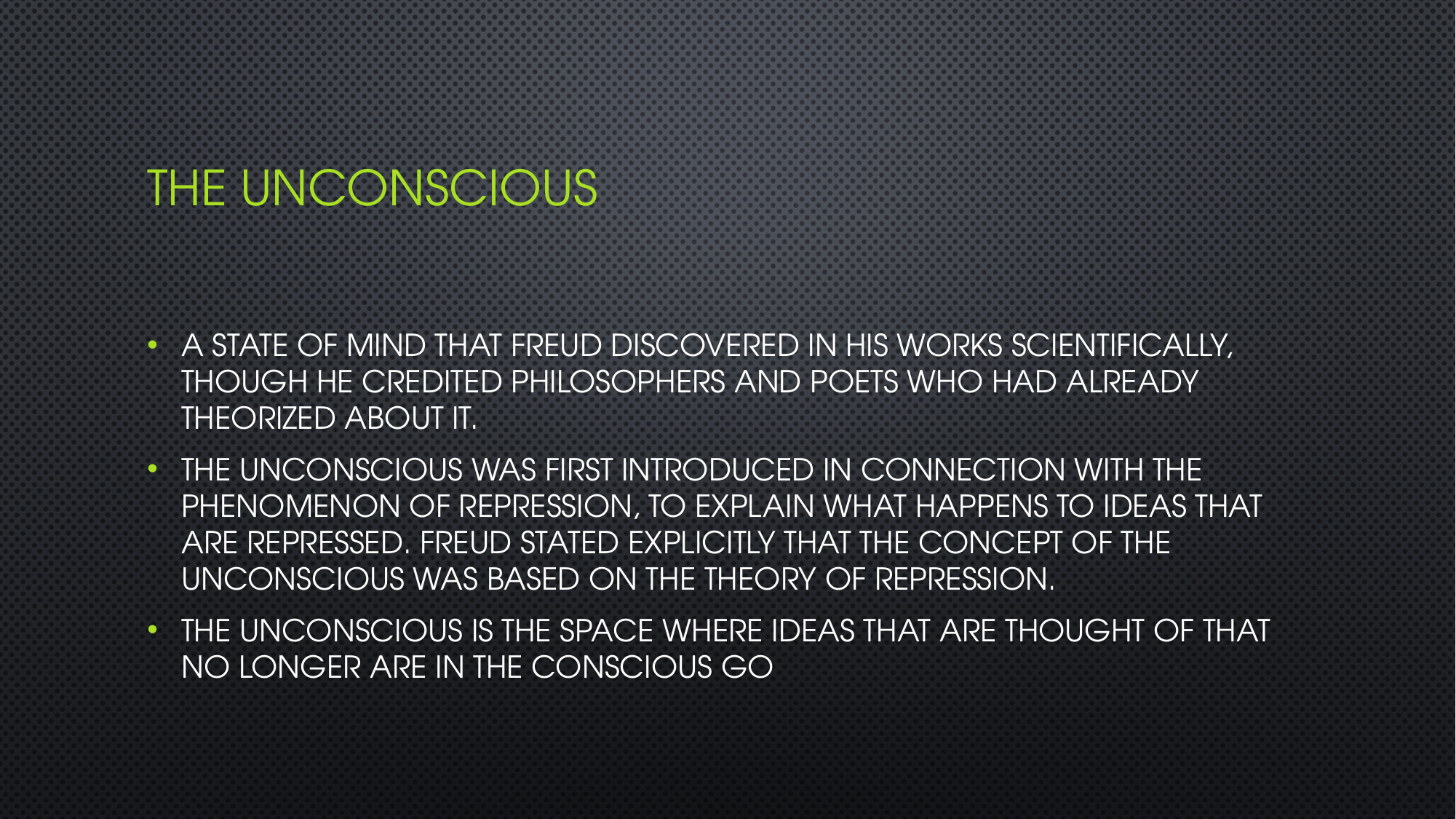

# The unconscious
A state of mind that Freud discovered in his works scientifically, though he credited philosophers and poets who had already theorized about it.
The unconscious was first introduced in connection with the phenomenon of repression, to explain what happens to ideas that are repressed. Freud stated explicitly that the concept of the unconscious was based on the theory of repression.
The unconscious is the space where ideas that are thought of that no longer are in the conscious go